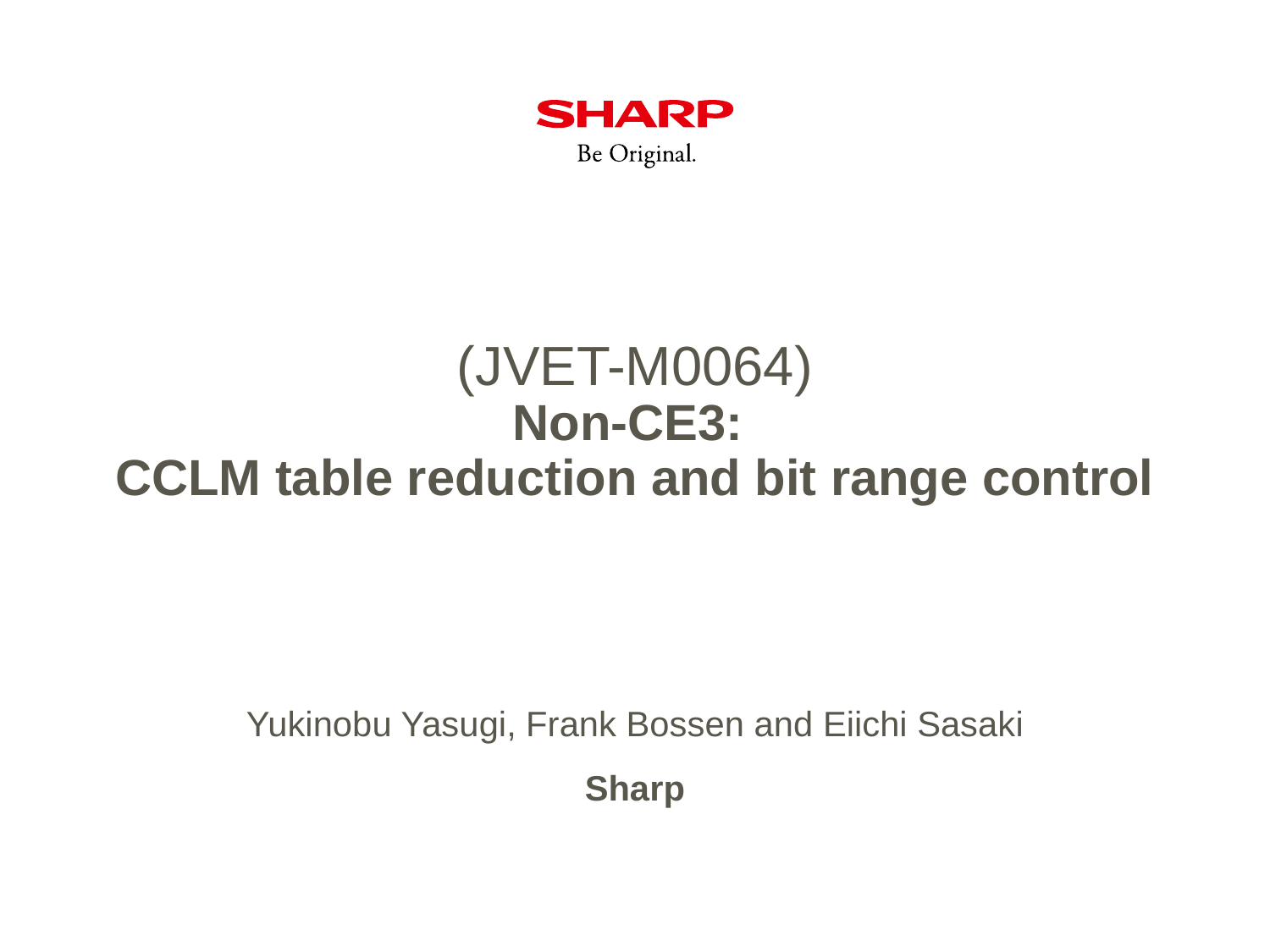

# (JVET-M0064) Non-CE3: CCLM table reduction and bit range control
Yukinobu Yasugi, Frank Bossen and Eiichi Sasaki
Sharp